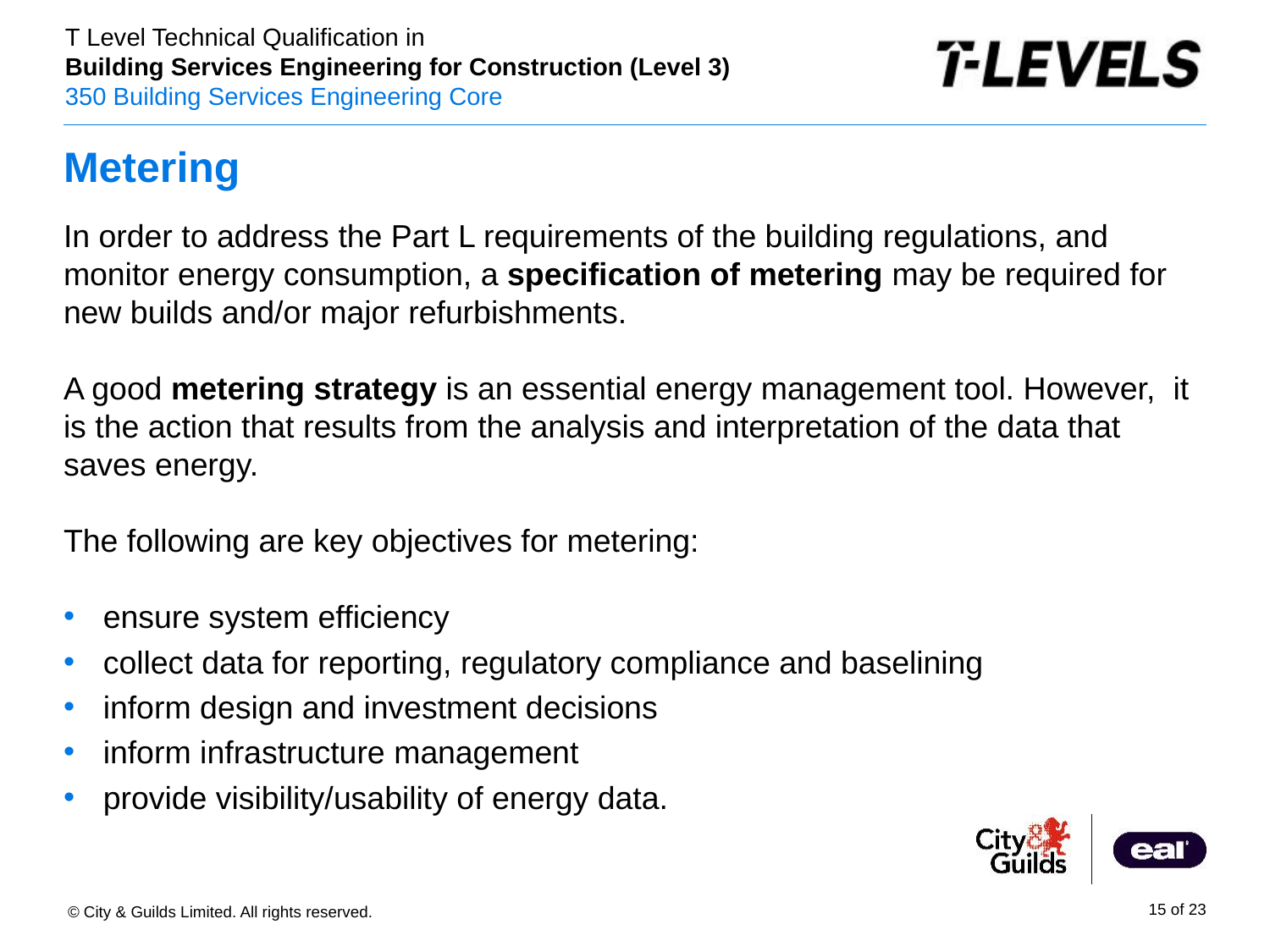

# Metering
In order to address the Part L requirements of the building regulations, and monitor energy consumption, a specification of metering may be required for new builds and/or major refurbishments.

A good metering strategy is an essential energy management tool. However,  it is the action that results from the analysis and interpretation of the data that saves energy.

The following are key objectives for metering:

ensure system efficiency
collect data for reporting, regulatory compliance and baselining
inform design and investment decisions
inform infrastructure management
provide visibility/usability of energy data.